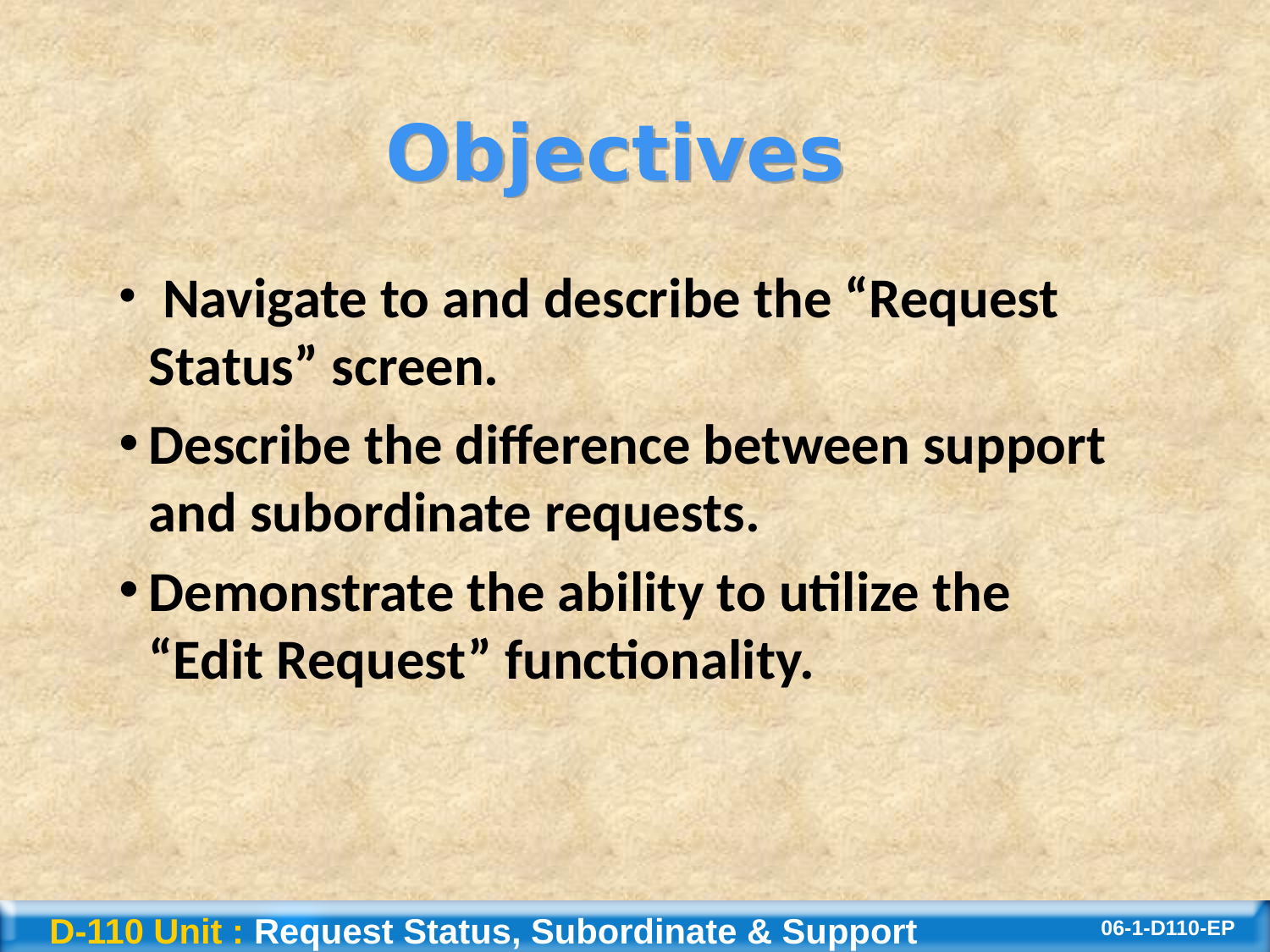

Objectives
 Navigate to and describe the “Request Status” screen.
Describe the difference between support and subordinate requests.
Demonstrate the ability to utilize the “Edit Request” functionality.
D-110 Unit : Request Status, Subordinate & Support
06-1-D110-EP